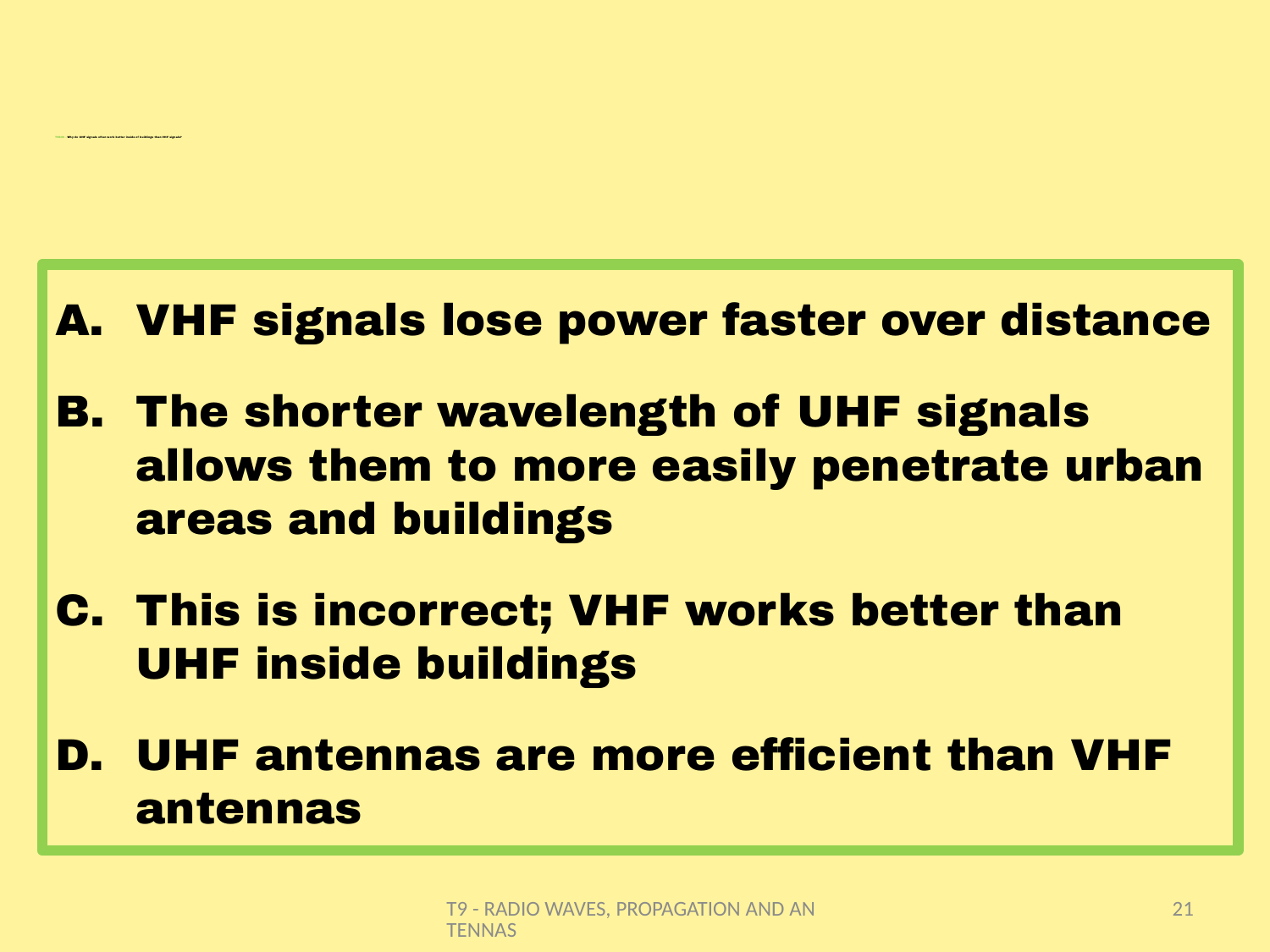

# T9B06 - Why do UHF signals often work better inside of buildings than VHF signals?

VHF signals lose power faster over distance

The shorter wavelength of UHF signals allows them to more easily penetrate urban areas and buildings

This is incorrect; VHF works better than UHF inside buildings

UHF antennas are more efficient than VHF antennas
T9 - RADIO WAVES, PROPAGATION AND ANTENNAS
21